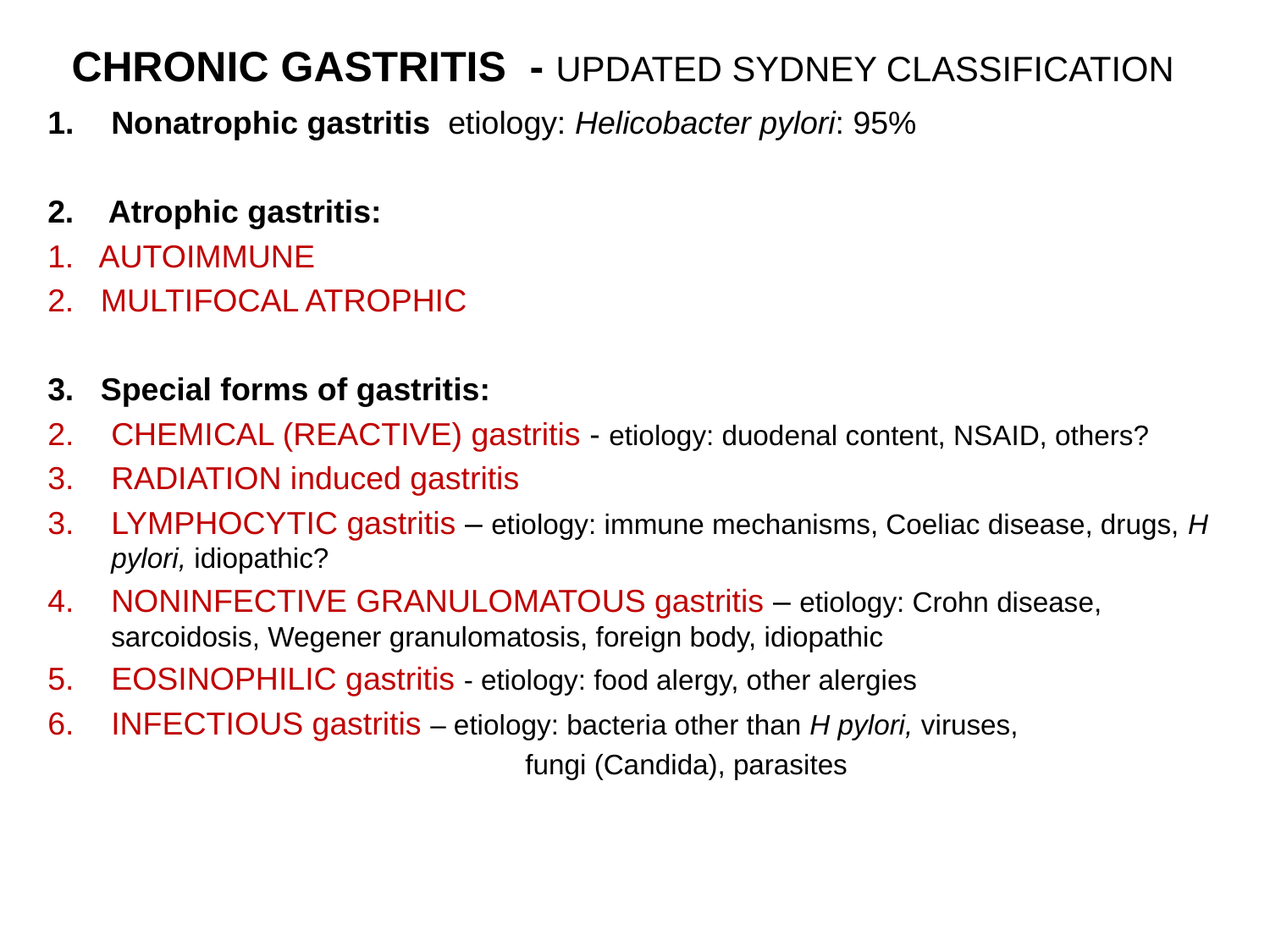

# CHRONIC GASTRITIS  - UPDATED SYDNEY CLASSIFICATION
Nonatrophic gastritis  etiology: Helicobacter pylori: 95%

2.    Atrophic gastritis:
1.   AUTOIMMUNE
2.   MULTIFOCAL ATROPHIC

3.   Special forms of gastritis:
CHEMICAL (REACTIVE) gastritis - etiology: duodenal content, NSAID, others?
RADIATION induced gastritis
LYMPHOCYTIC gastritis – etiology: immune mechanisms, Coeliac disease, drugs, H pylori, idiopathic?
NONINFECTIVE GRANULOMATOUS gastritis – etiology: Crohn disease,  sarcoidosis, Wegener granulomatosis, foreign body, idiopathic
EOSINOPHILIC gastritis - etiology: food alergy, other alergies
INFECTIOUS gastritis – etiology: bacteria other than H pylori, viruses,
                                                             fungi (Candida), parasites